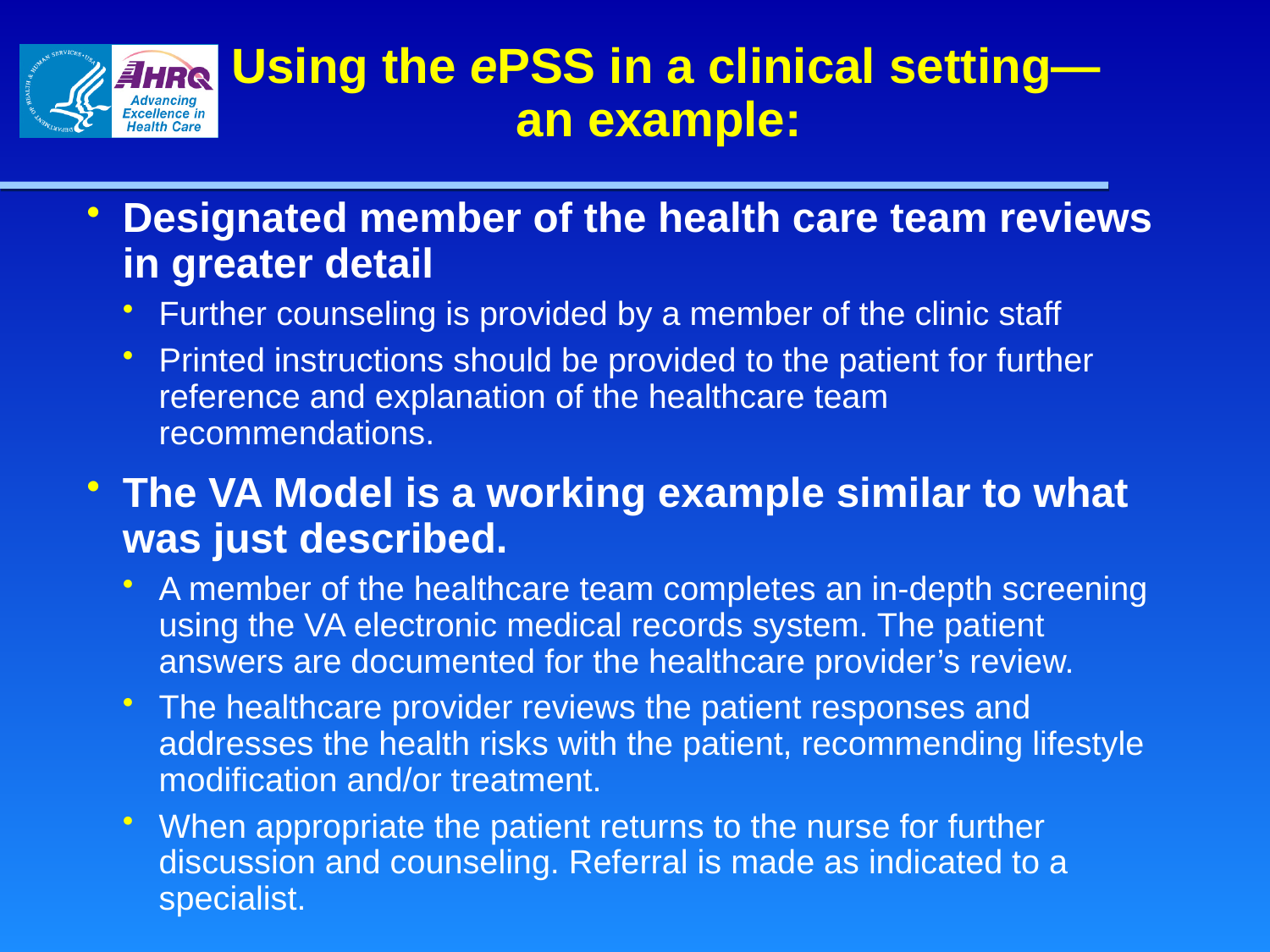

# Using the ePSS in a clinical setting—an example:
Designated member of the health care team reviews in greater detail
Further counseling is provided by a member of the clinic staff
Printed instructions should be provided to the patient for further reference and explanation of the healthcare team recommendations.
The VA Model is a working example similar to what was just described.
A member of the healthcare team completes an in-depth screening using the VA electronic medical records system. The patient answers are documented for the healthcare provider’s review.
The healthcare provider reviews the patient responses and addresses the health risks with the patient, recommending lifestyle modification and/or treatment.
When appropriate the patient returns to the nurse for further discussion and counseling. Referral is made as indicated to a specialist.